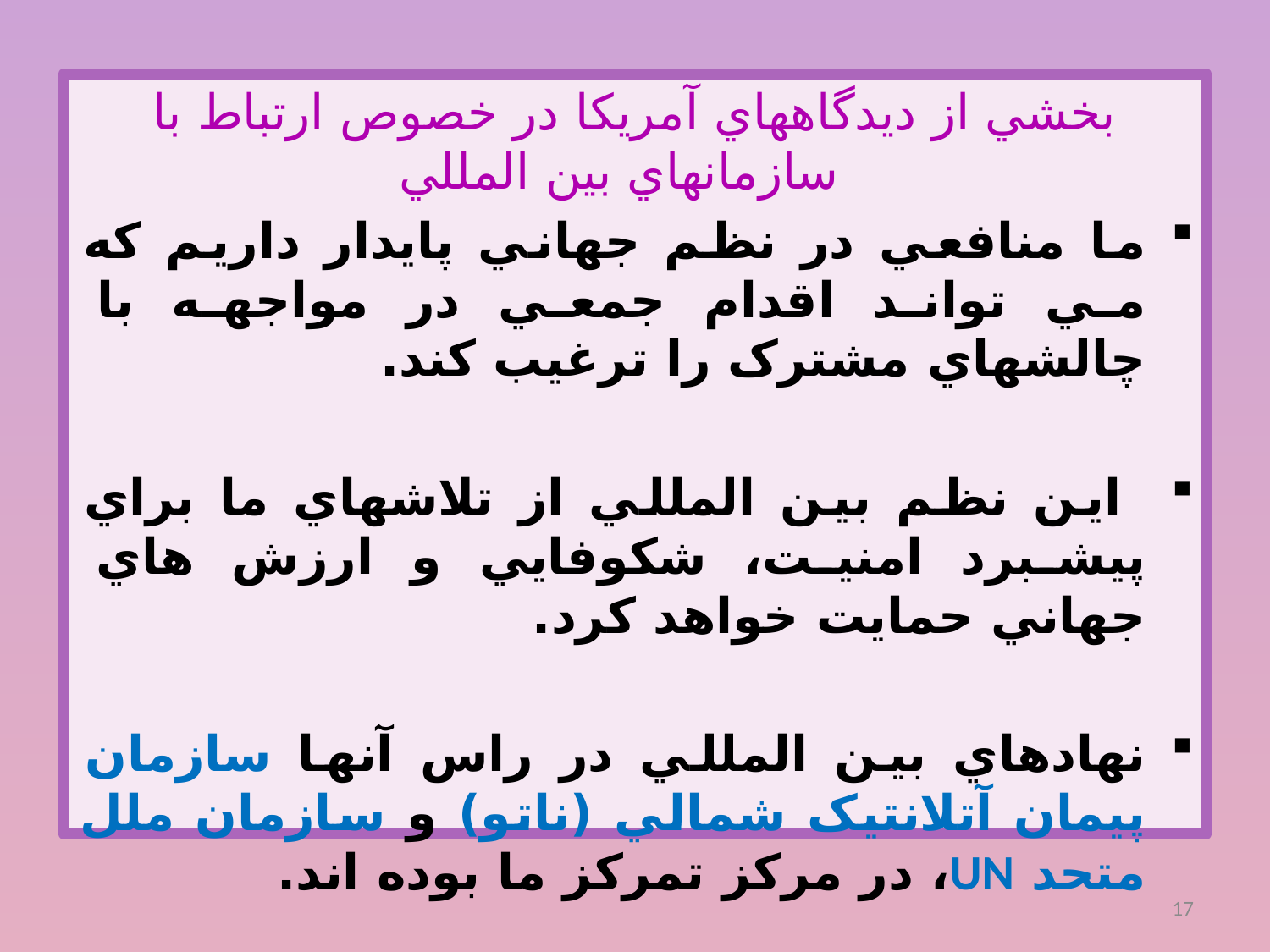

بخشي از ديدگاههاي آمريكا در خصوص ارتباط با سازمانهاي بين المللي
ما منافعي در نظم جهاني پايدار داريم که مي تواند اقدام جمعي در مواجهه با چالشهاي مشترک را ترغيب کند.

 اين نظم بين المللي از تلاشهاي ما براي پيشبرد امنيت، شکوفايي و ارزش هاي جهاني حمايت خواهد کرد.

نهادهاي بين المللي در راس آنها سازمان پيمان آتلانتيک شمالي (ناتو) و سازمان ملل متحد UN، در مرکز تمرکز ما بوده اند.

17